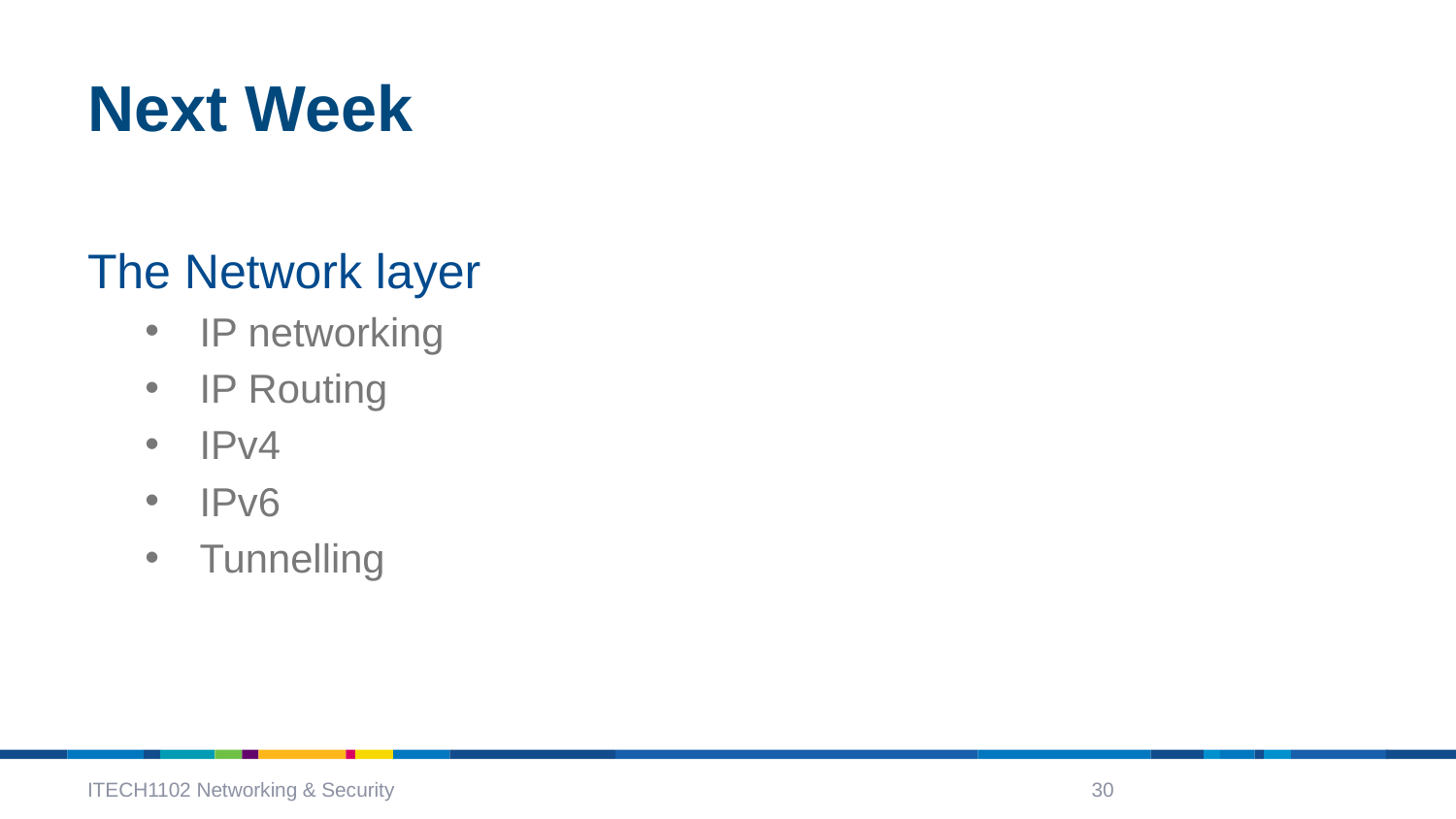

# Next Week
The Network layer
IP networking
IP Routing
IPv4
IPv6
Tunnelling
ITECH1102 Networking & Security
30